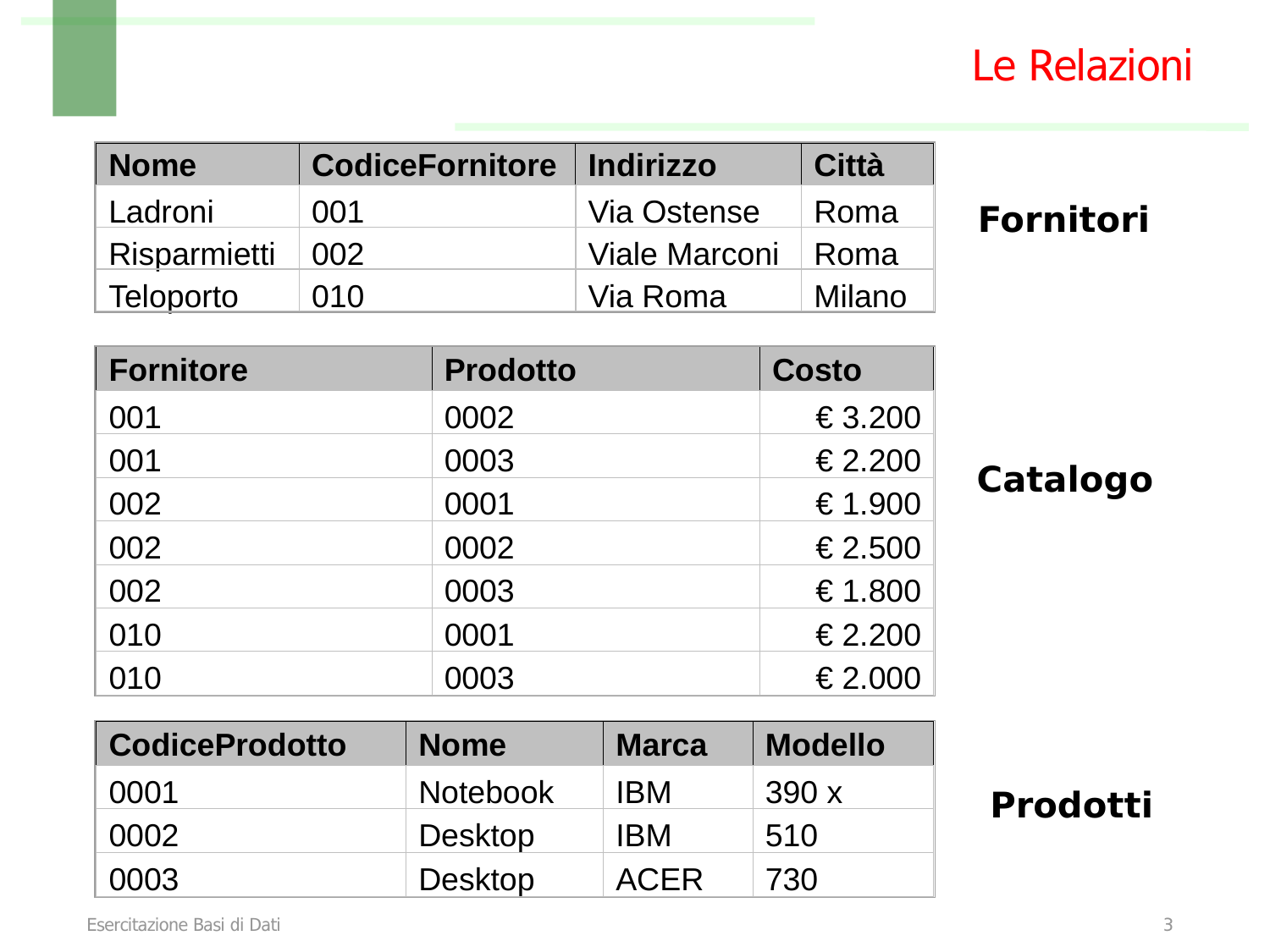

# Le Relazioni

Nome

CodiceFornitore

Indirizzo

Città

Ladroni

001

Via Ostense

Roma

Risparmietti

002

Viale Marconi

Roma

Teloporto

010

Via Roma

Milano

Fornitori

Fornitore

Prodotto

Costo

001

0002

€ 3.200

001

0003

€ 2.200

002

0001

€ 1.900

002

0002

€ 2.500

002

0003

€ 1.800

010

0001

€ 2.200

010

0003

€ 2.000

Catalogo

CodiceProdotto

Nome

Marca

Modello

0001

Notebook

IBM

390 x

0002

Desktop

IBM

510

0003

Desktop

ACER

730

Prodotti